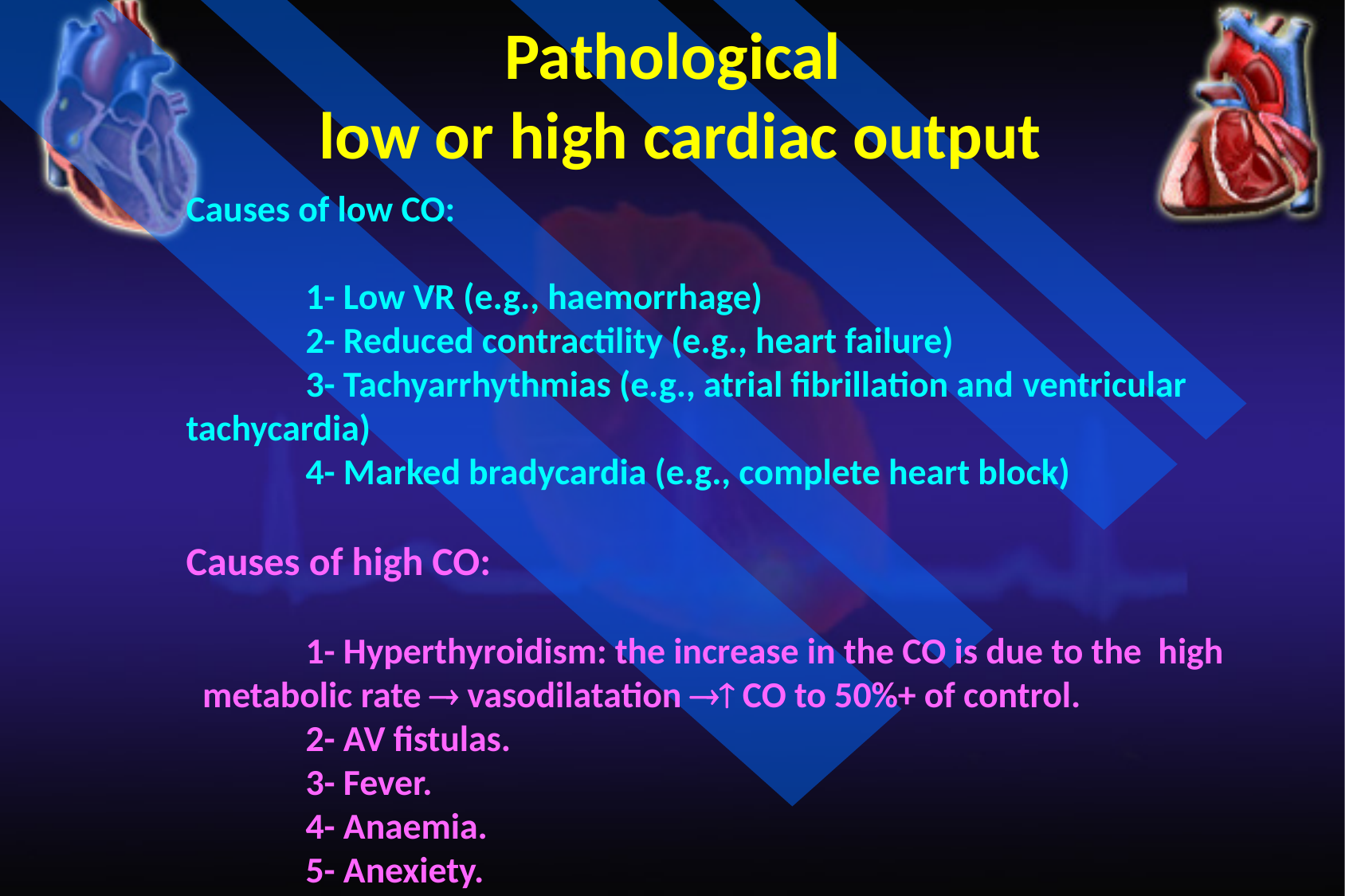

Pathological
low or high cardiac output
Causes of low CO:

	1- Low VR (e.g., haemorrhage)
	2- Reduced contractility (e.g., heart failure)
	3- Tachyarrhythmias (e.g., atrial fibrillation and 	ventricular tachycardia)
	4- Marked bradycardia (e.g., complete heart block)

Causes of high CO:

	1- Hyperthyroidism: the increase in the CO is due to the  high       metabolic rate → vasodilatation →↑ CO to 50%+ of control.
	2- AV fistulas.
	3- Fever.
	4- Anaemia.
	5- Anexiety.